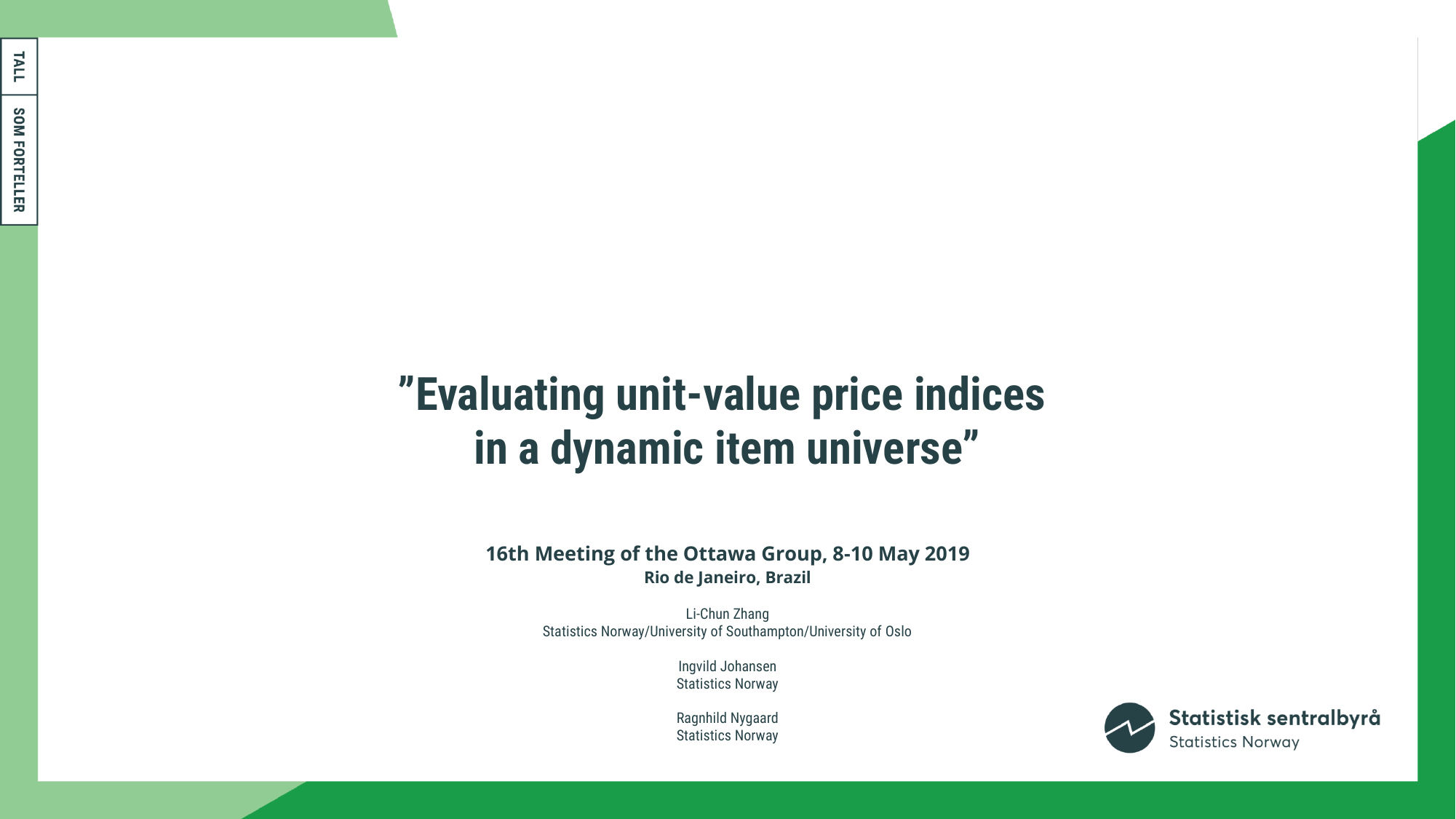

# ”Evaluating unit-value price indices in a dynamic item universe” 16th Meeting of the Ottawa Group, 8-10 May 2019 Rio de Janeiro, Brazil Li-Chun Zhang Statistics Norway/University of Southampton/University of Oslo Ingvild Johansen Statistics Norway Ragnhild Nygaard Statistics Norway